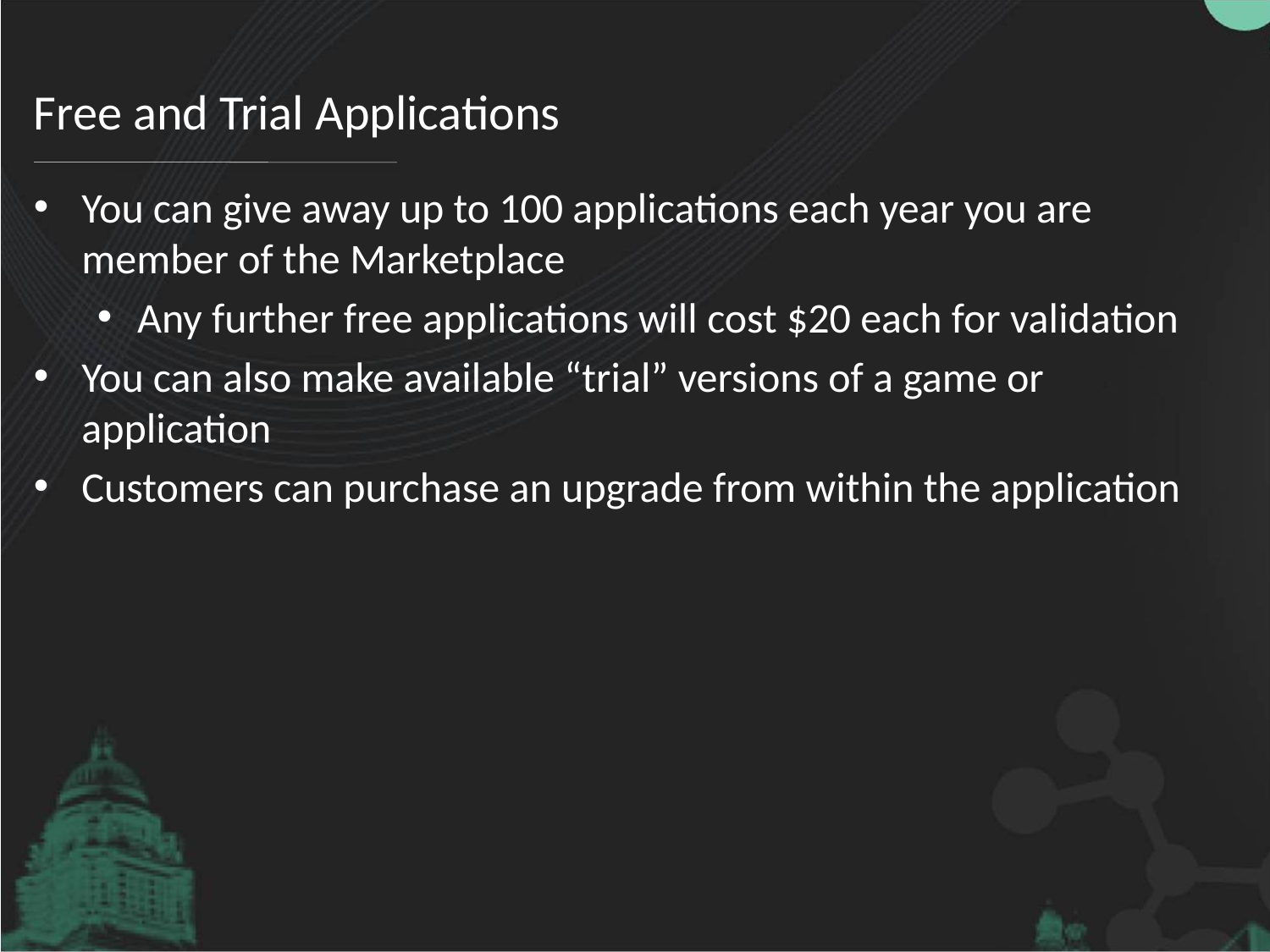

# Free and Trial Applications
You can give away up to 100 applications each year you are member of the Marketplace
Any further free applications will cost $20 each for validation
You can also make available “trial” versions of a game or application
Customers can purchase an upgrade from within the application